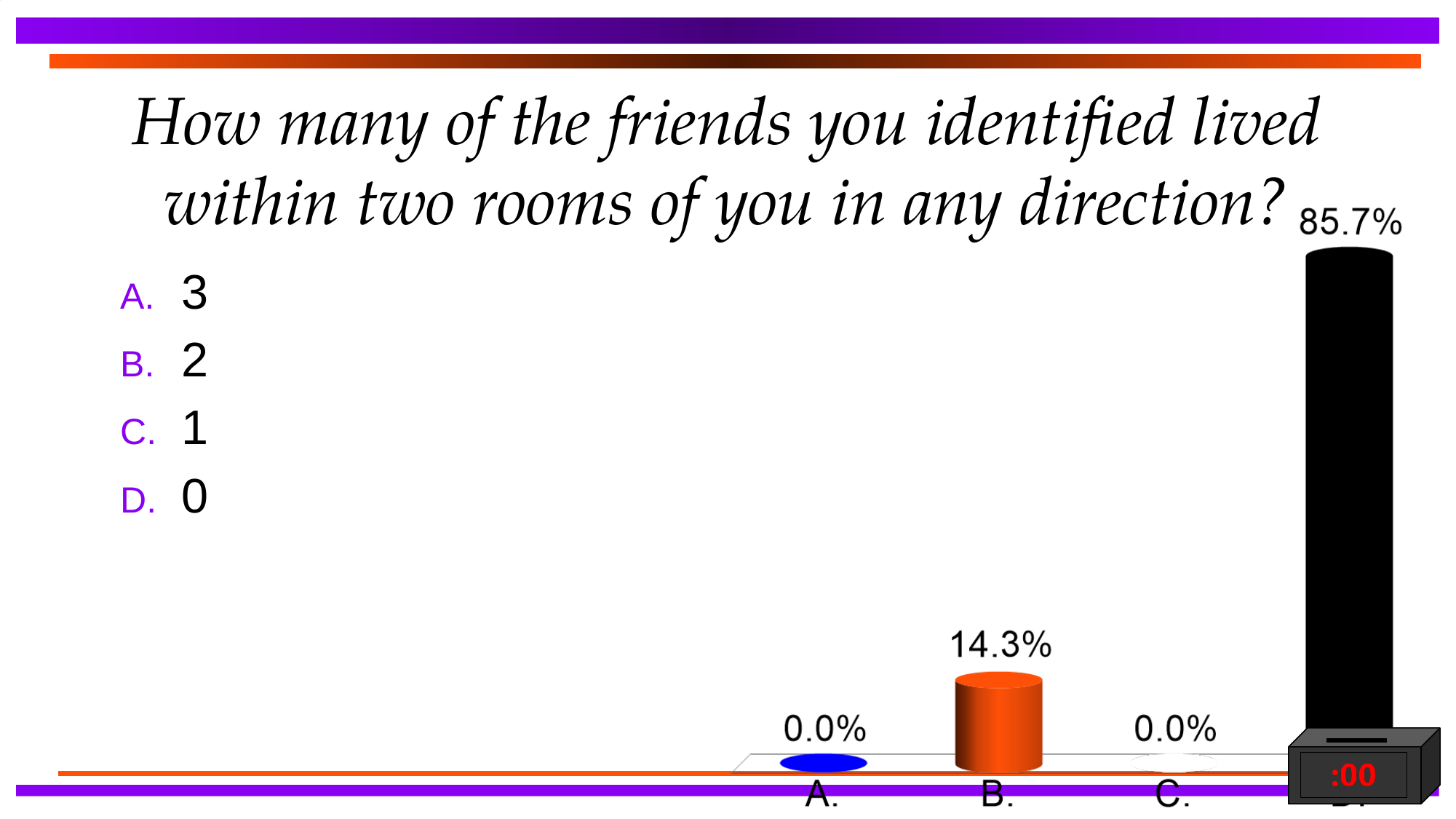

# How many of the friends you identified lived within two rooms of you in any direction?

3
2
1
0